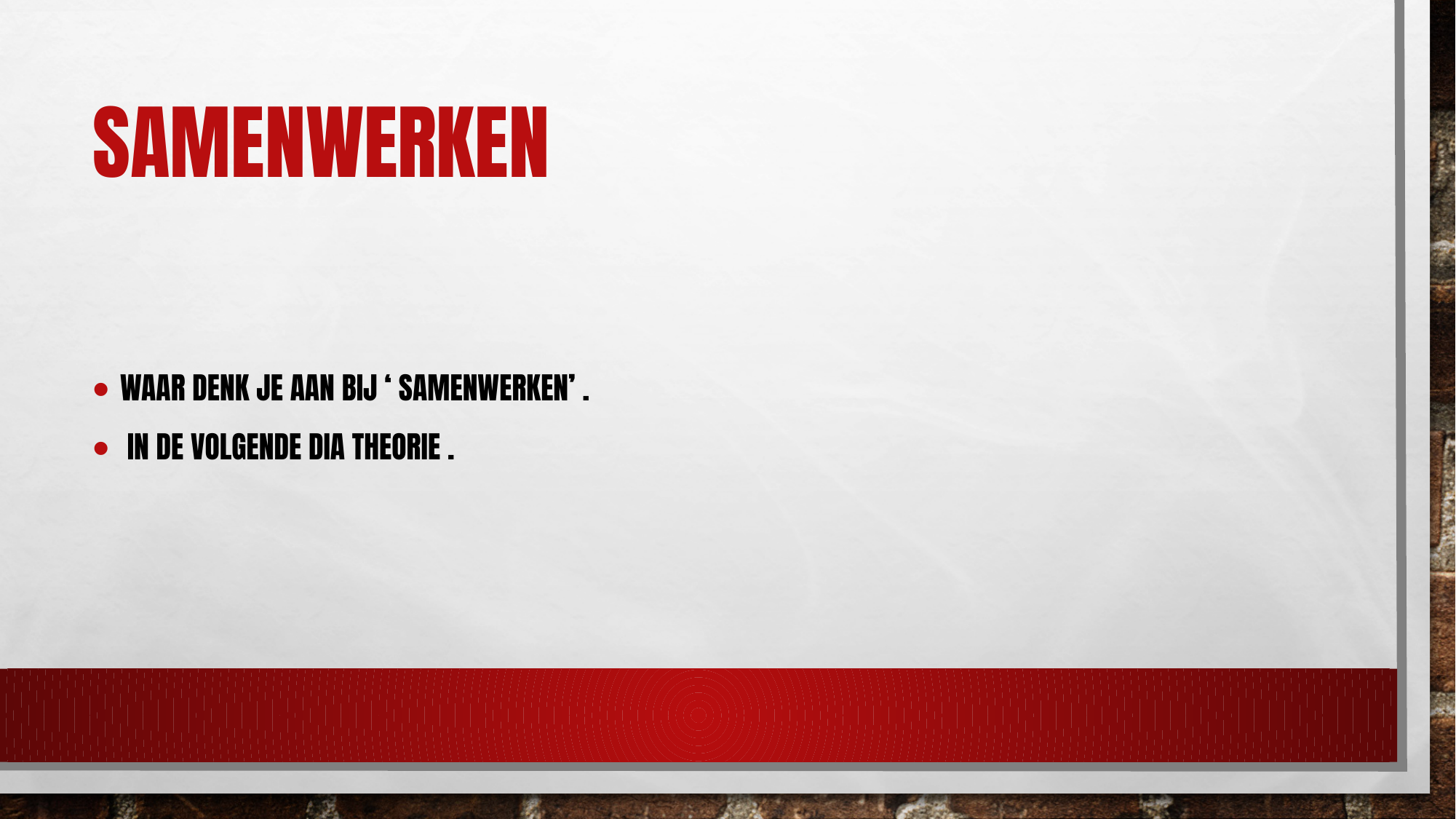

# samenwerken
Waar denk je aan bij ‘ samenwerken’ .
 in de volgende dia theorie .